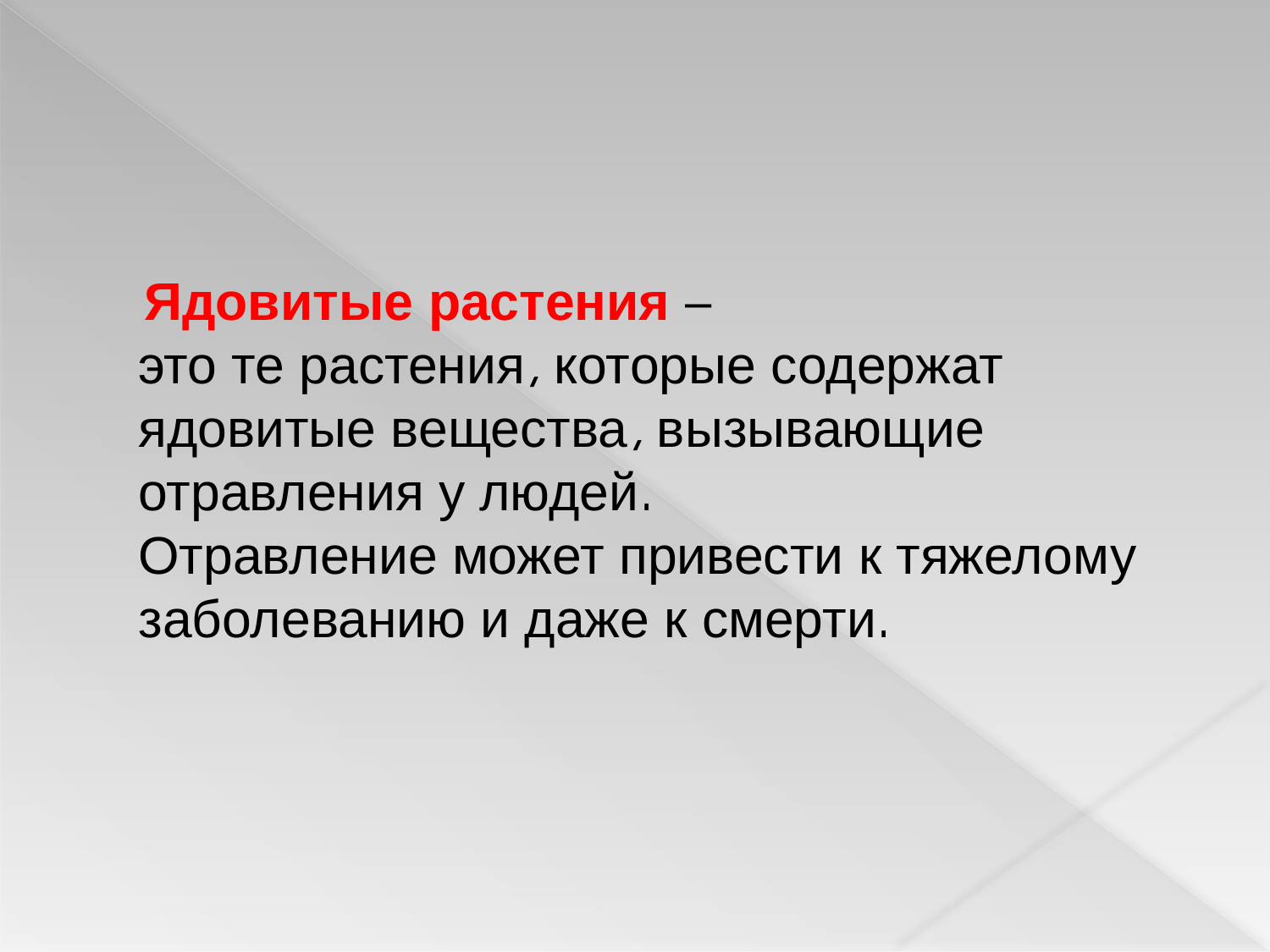

#
    Ядовитые растения –
это те растения, которые содержат ядовитые вещества, вызывающие отравления у людей.
Отравление может привести к тяжелому заболеванию и даже к смерти.